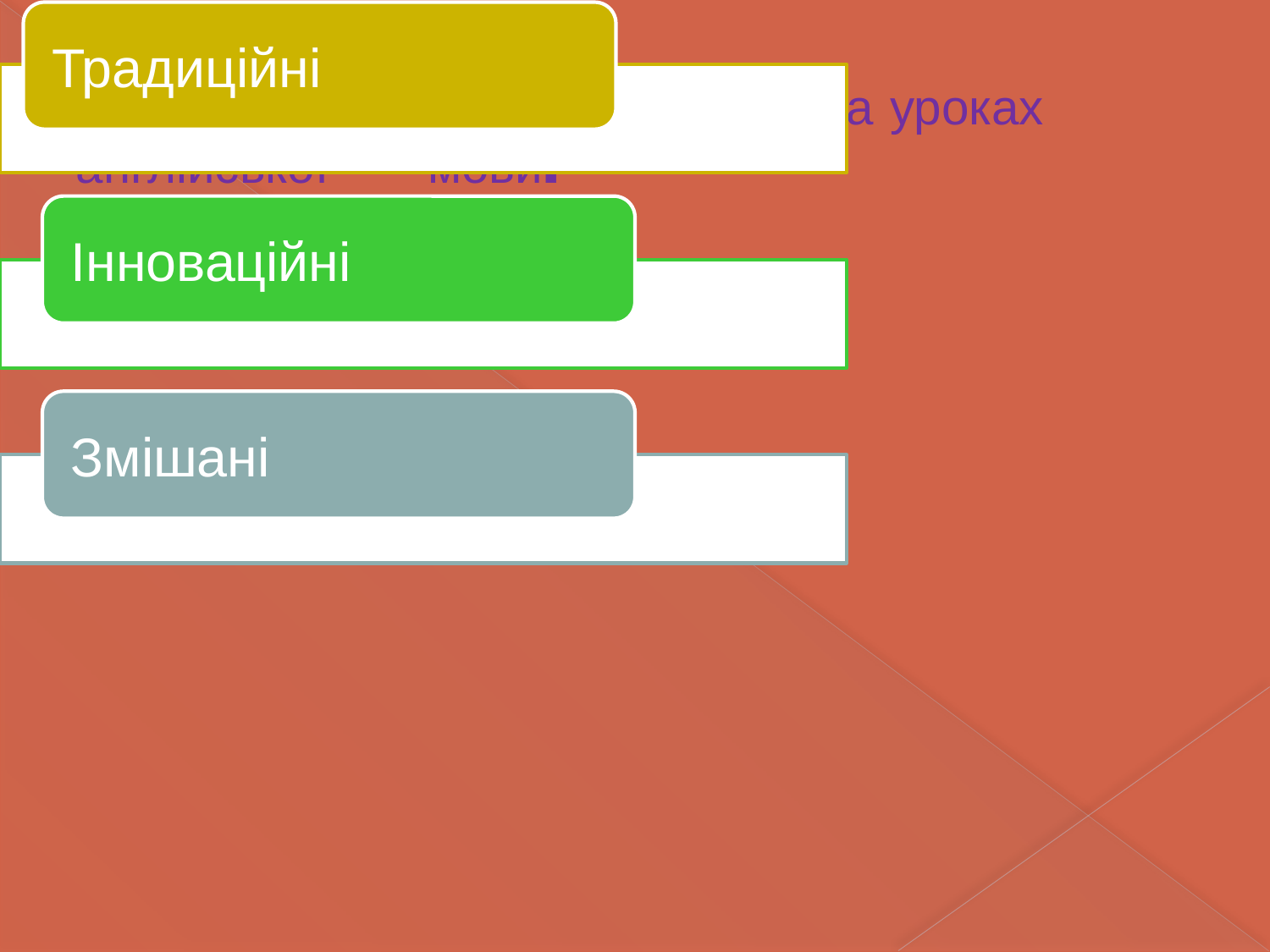

# Використання різних методів на уроках       англійської      мови:

Традиційні

Інноваційні

Змішані